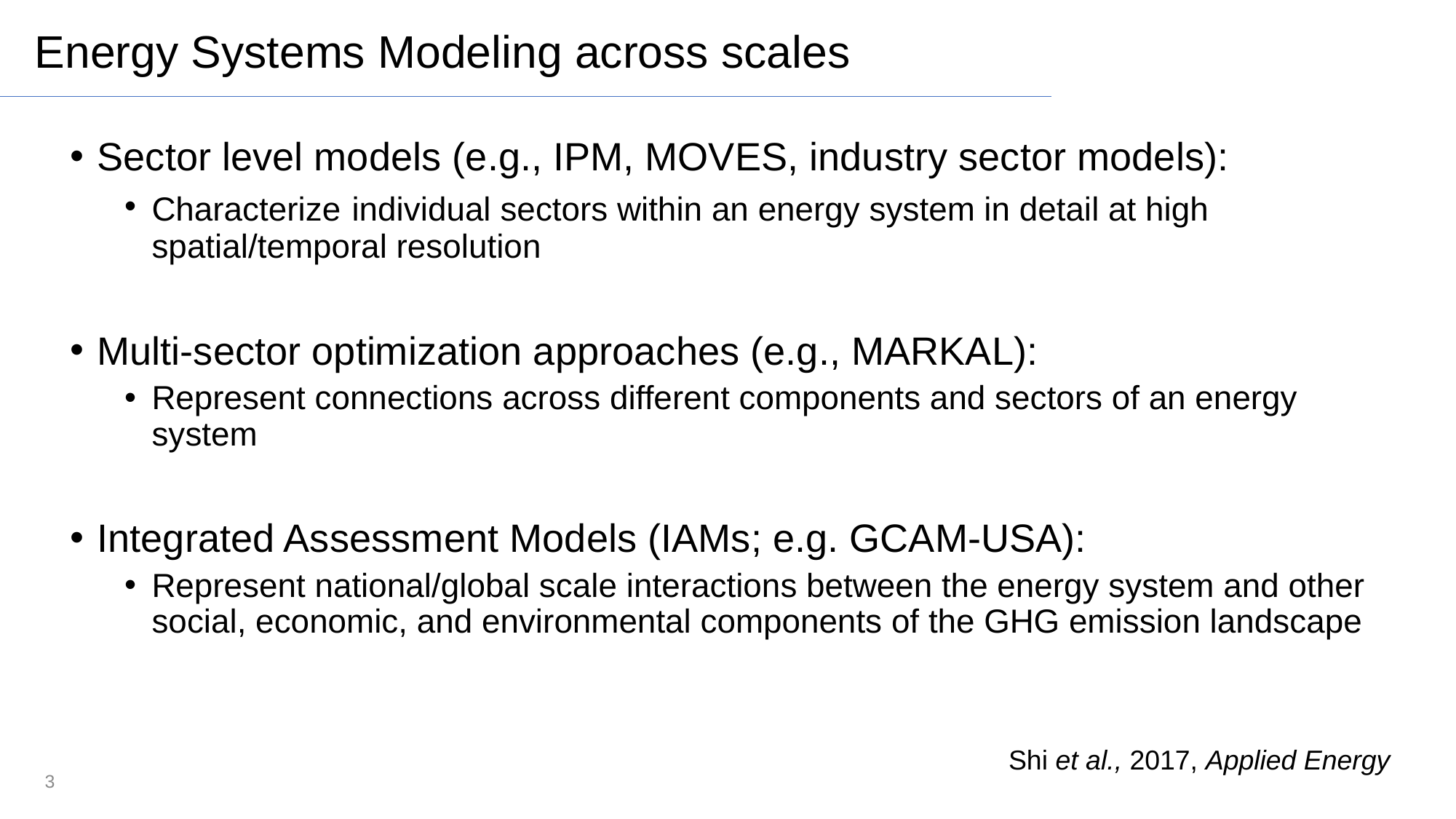

# Energy Systems Modeling across scales
Sector level models (e.g., IPM, MOVES, industry sector models):
Characterize individual sectors within an energy system in detail at high spatial/temporal resolution

Multi-sector optimization approaches (e.g., MARKAL):
Represent connections across different components and sectors of an energy system

Integrated Assessment Models (IAMs; e.g. GCAM-USA):
Represent national/global scale interactions between the energy system and other social, economic, and environmental components of the GHG emission landscape
Shi et al., 2017, Applied Energy
3